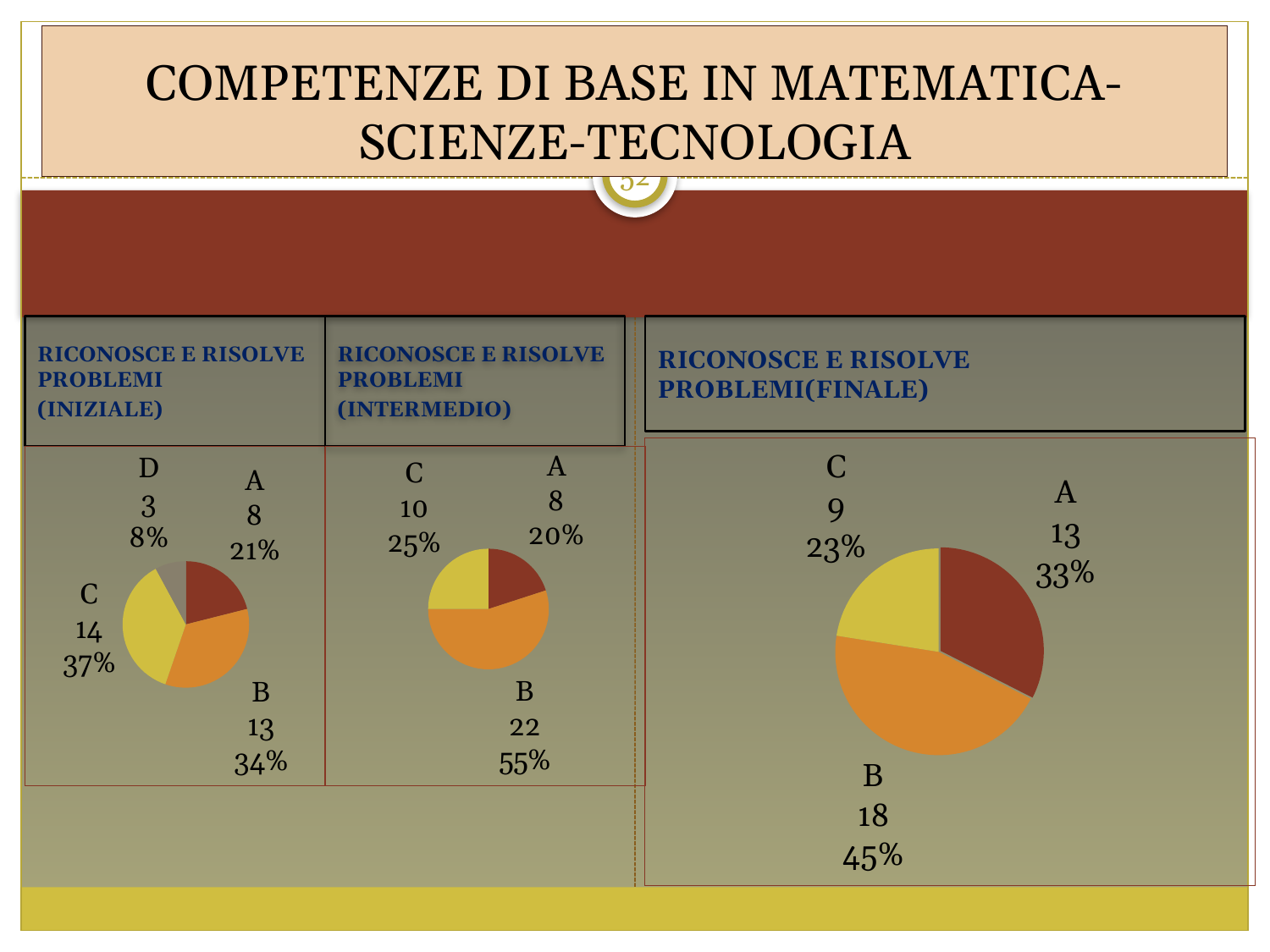

# COMPETENZE DI BASE IN MATEMATICA-SCIENZE-TECNOLOGIA
52
RICONOSCE E RISOLVE PROBLEMI
(INIZIALE)
RICONOSCE E RISOLVE PROBLEMI
(INTERMEDIO)
RICONOSCE E RISOLVE PROBLEMI(FINALE)

### Chart

| Category | Vendite |
|---|---|
| A | 13.0 |
| B | 18.0 |
| C | 9.0 |
| D | 0.0 |

### Chart

| Category | Vendite |
|---|---|
| A | 8.0 |
| B | 13.0 |
| C | 14.0 |
| D | 3.0 |

### Chart

| Category | Vendite |
|---|---|
| A | 8.0 |
| B | 22.0 |
| C | 10.0 |
| D | 0.0 |